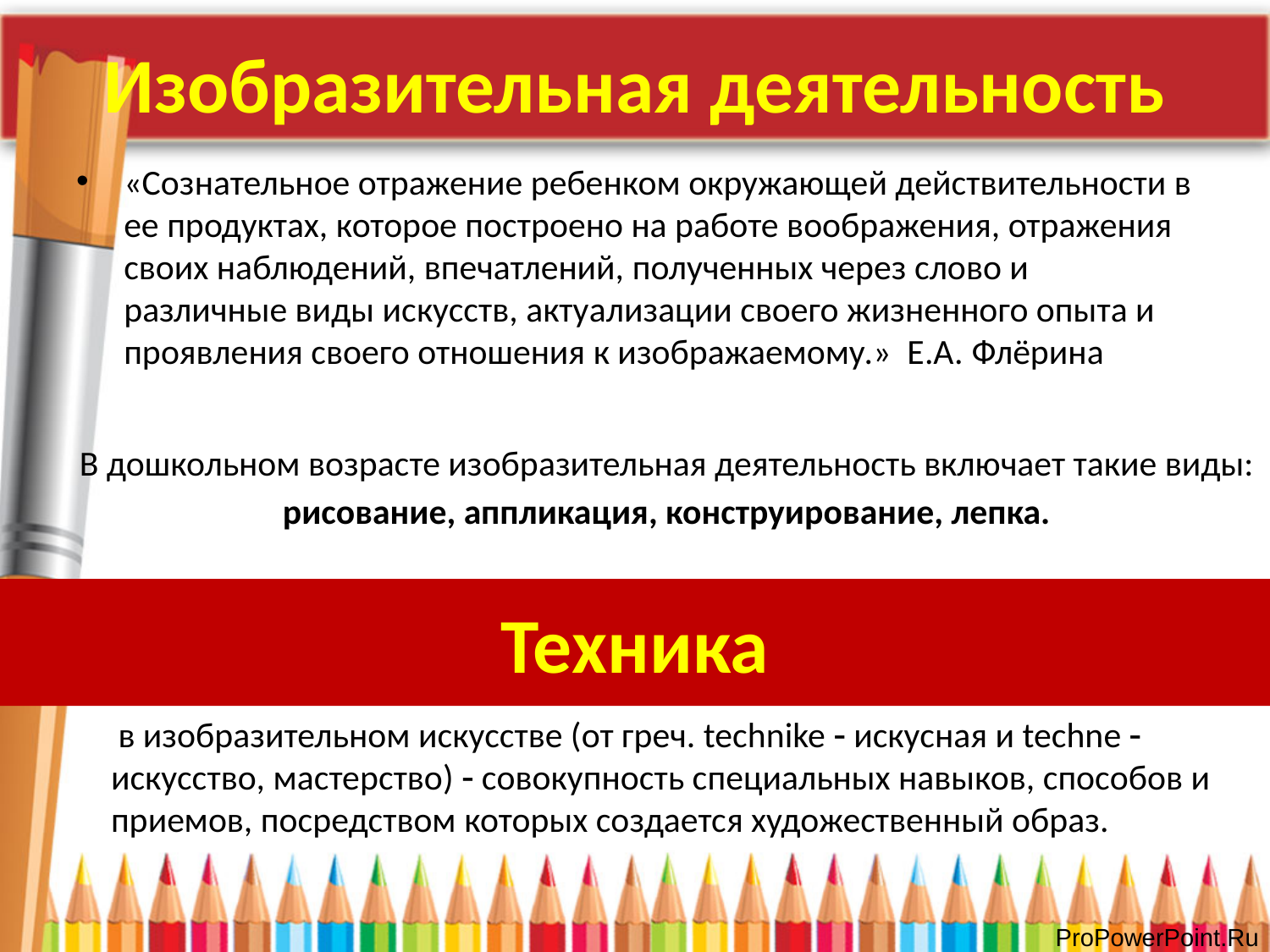

# Изобразительная деятельность
«Сознательное отражение ребенком окружающей действительности в ее продуктах, которое построено на работе воображения, отражения своих наблюдений, впечатлений, полученных через слово и различные виды искусств, актуализации своего жизненного опыта и проявления своего отношения к изображаемому.»  Е.А. Флёрина

В дошкольном возрасте изобразительная деятельность включает такие виды:
рисование, аппликация, конструирование, лепка.
Техника
 в изобразительном искусстве (от греч. technike − искусная и techne − искусство, мастерство) − совокупность специальных навыков, способов и приемов, посредством которых создается художественный образ.